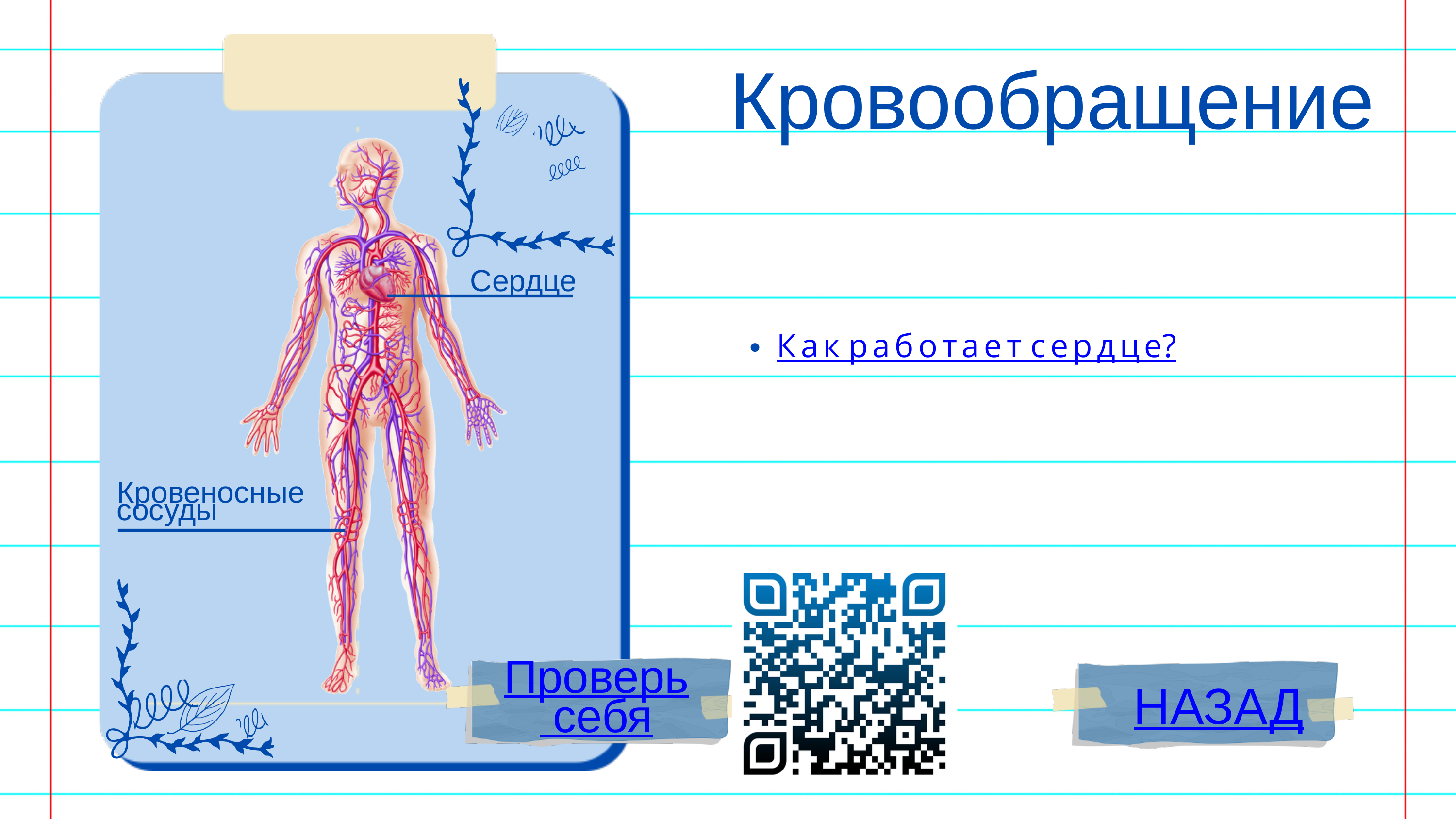

Кровообращение

Сердце

Как работает сердце?
Кровеносные
сосуды

Проверь
 себя
НАЗАД